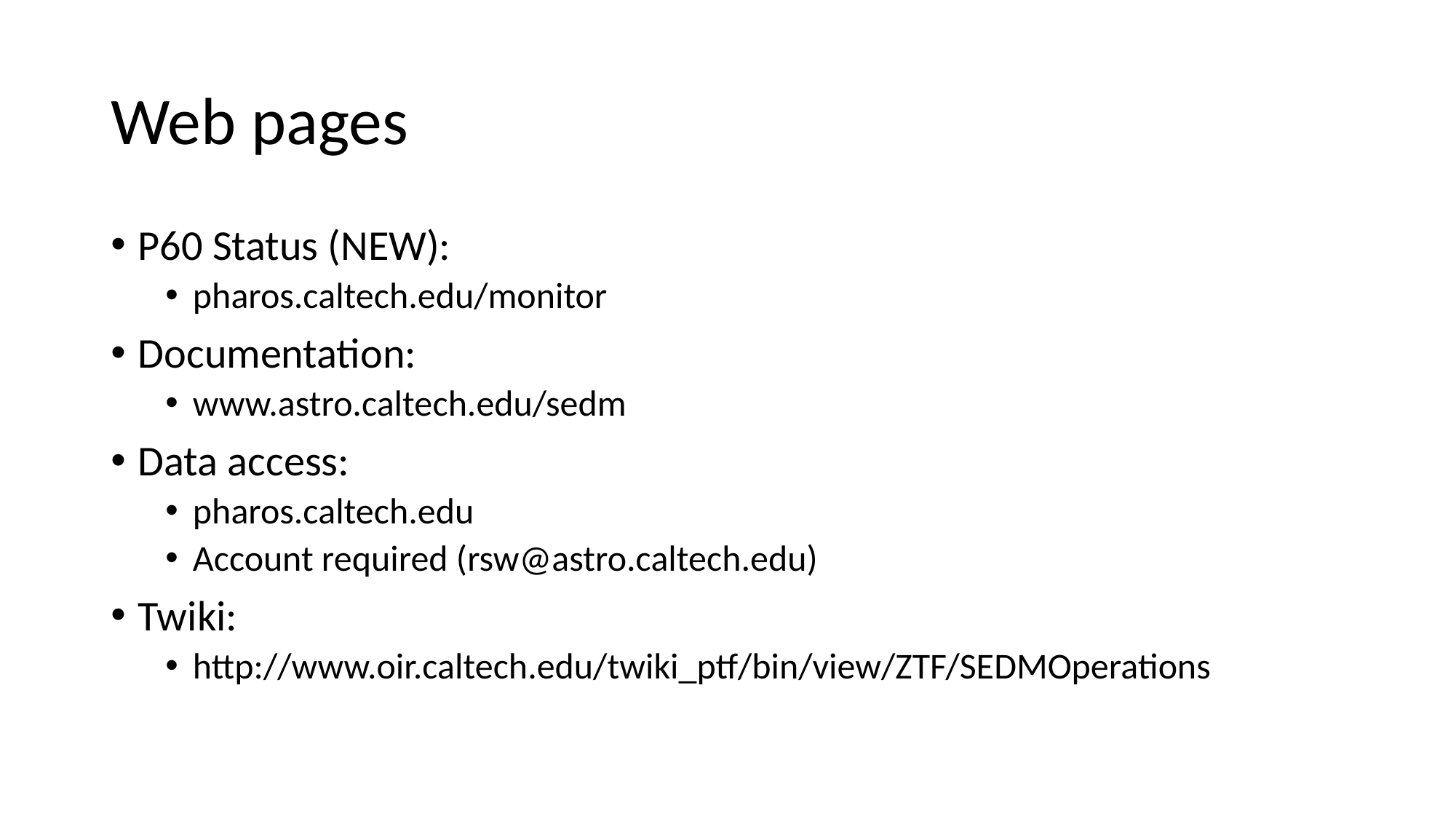

# Web pages
P60 Status (NEW):
pharos.caltech.edu/monitor
Documentation:
www.astro.caltech.edu/sedm
Data access:
pharos.caltech.edu
Account required (rsw@astro.caltech.edu)
Twiki:
http://www.oir.caltech.edu/twiki_ptf/bin/view/ZTF/SEDMOperations